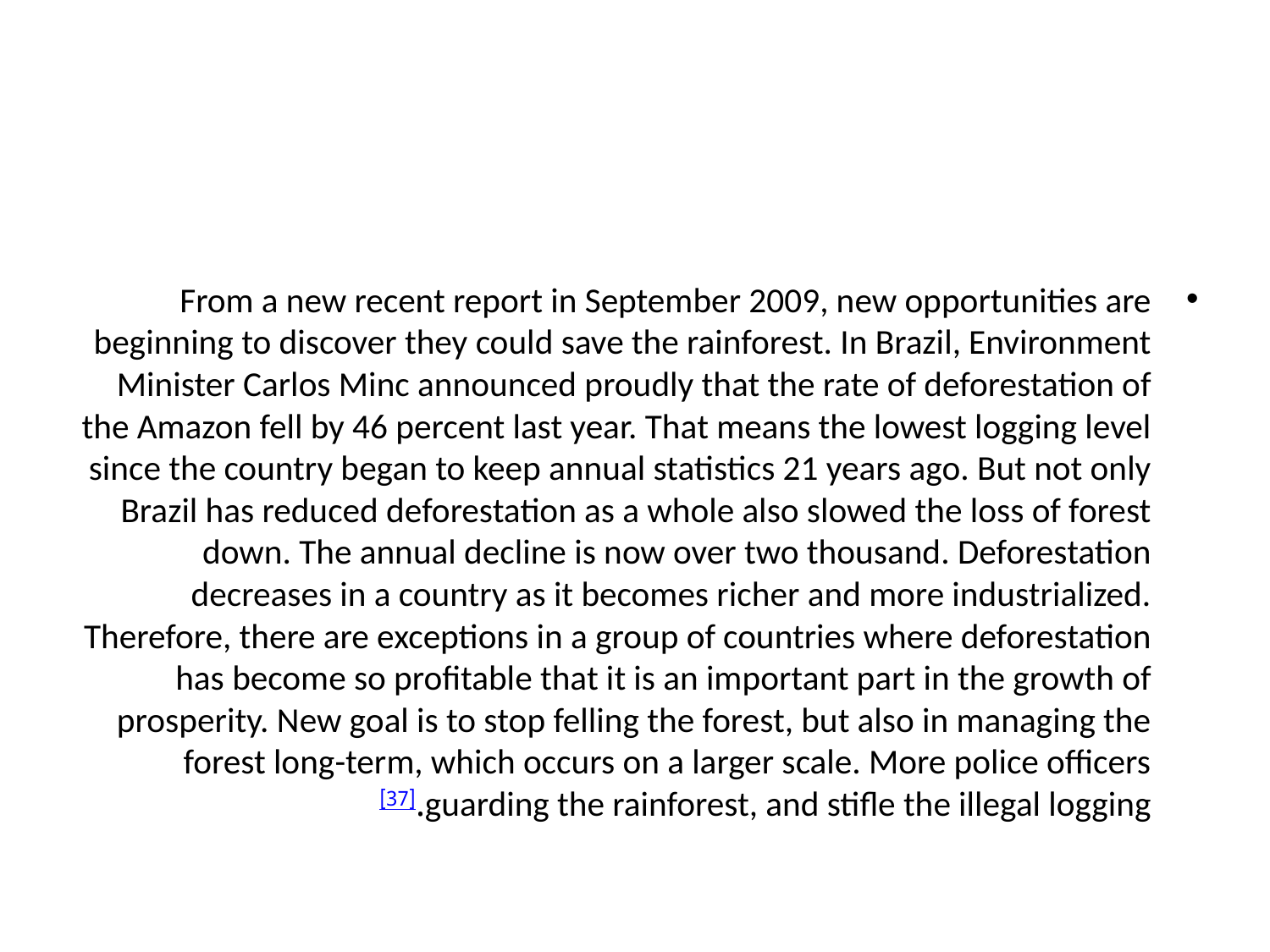

#

From a new recent report in September 2009, new opportunities are beginning to discover they could save the rainforest. In Brazil, Environment Minister Carlos Minc announced proudly that the rate of deforestation of the Amazon fell by 46 percent last year. That means the lowest logging level since the country began to keep annual statistics 21 years ago. But not only Brazil has reduced deforestation as a whole also slowed the loss of forest down. The annual decline is now over two thousand. Deforestation decreases in a country as it becomes richer and more industrialized. Therefore, there are exceptions in a group of countries where deforestation has become so profitable that it is an important part in the growth of prosperity. New goal is to stop felling the forest, but also in managing the forest long-term, which occurs on a larger scale. More police officers guarding the rainforest, and stifle the illegal logging.[37]